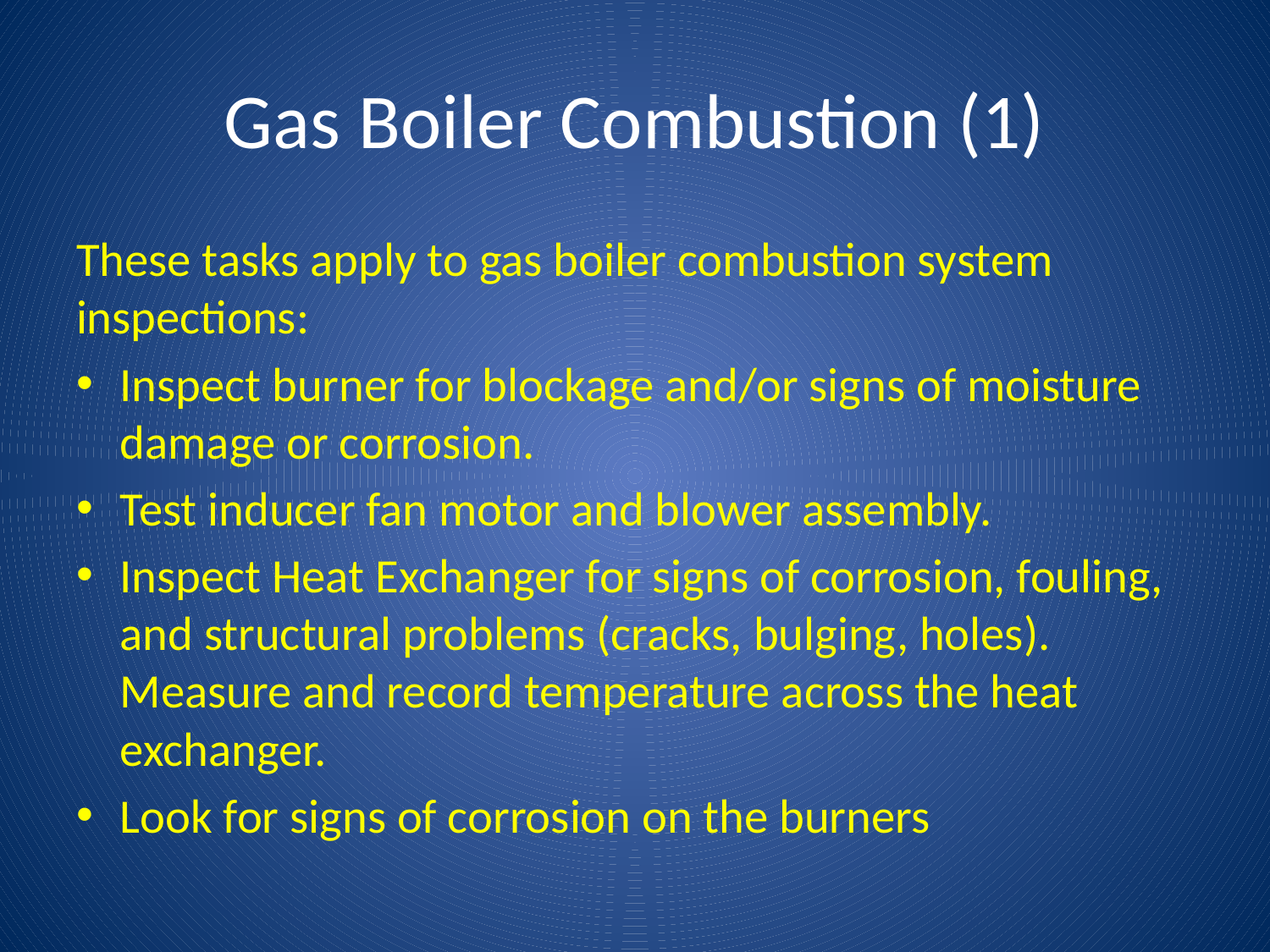

# Gas Boiler Combustion (1)
These tasks apply to gas boiler combustion system inspections:
Inspect burner for blockage and/or signs of moisture damage or corrosion.
Test inducer fan motor and blower assembly.
Inspect Heat Exchanger for signs of corrosion, fouling, and structural problems (cracks, bulging, holes). Measure and record temperature across the heat exchanger.
Look for signs of corrosion on the burners